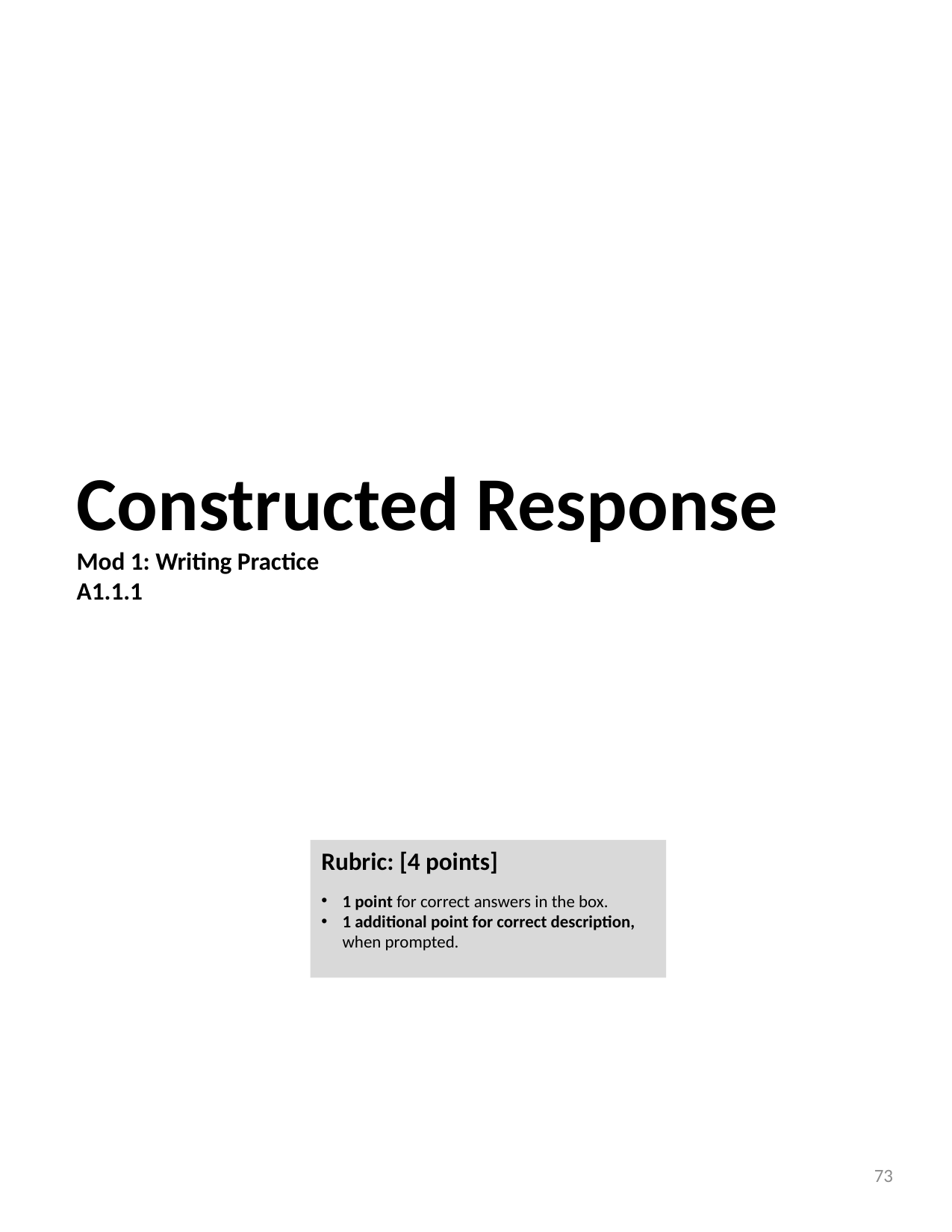

Constructed Response
Mod 1: Writing Practice
A1.1.1
Rubric: [4 points]

1 point for correct answers in the box.
1 additional point for correct description, when prompted.

73